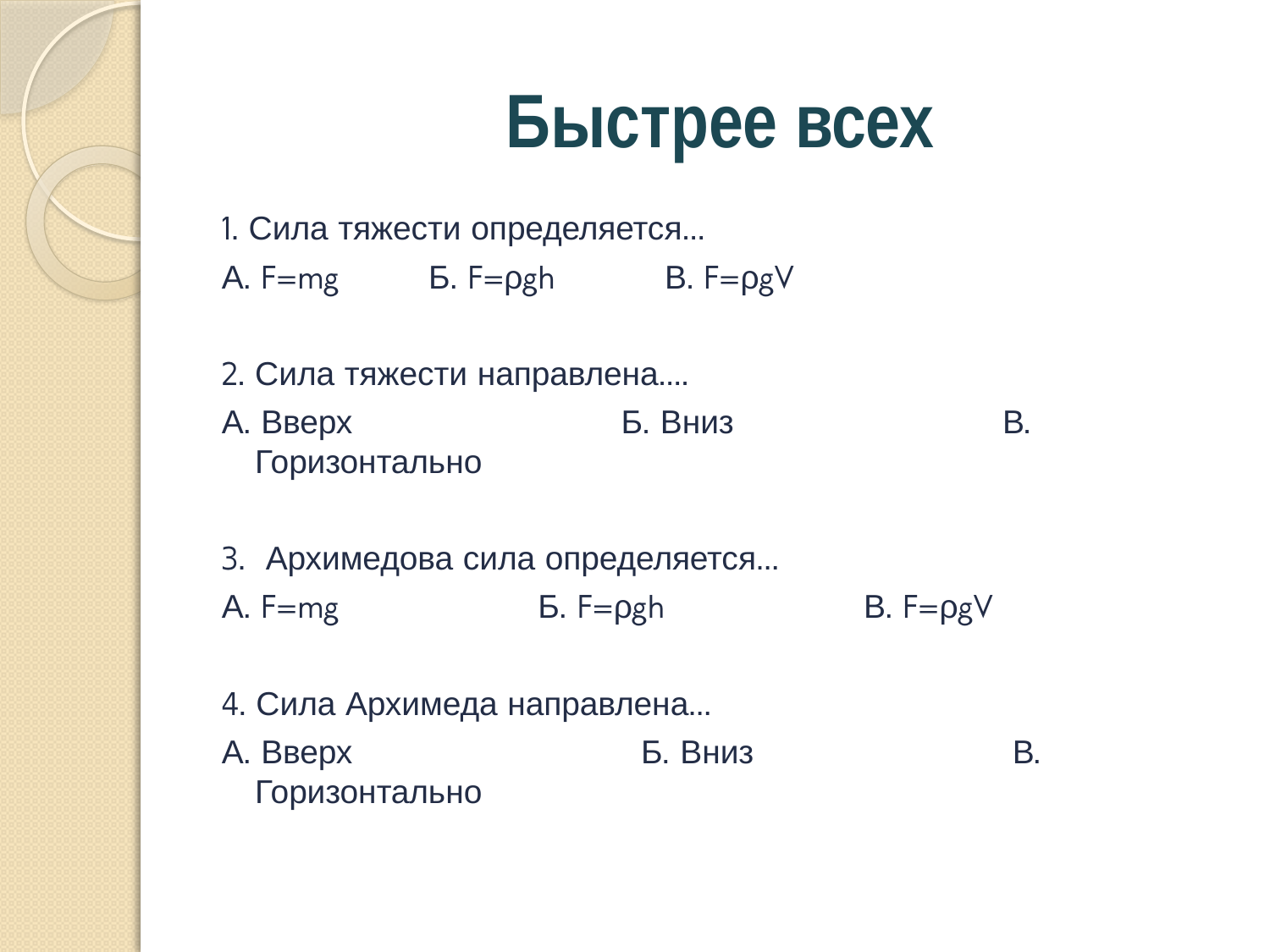

# Быстрее всех
1. Сила тяжести определяется…
А. F=mg         Б. F=ρgh           В. F=ρgV

2. Сила тяжести направлена….
А. Вверх                           Б. Вниз                           В. Горизонтально

3.  Архимедова сила определяется…
А. F=mg                    Б. F=ρgh                    В. F=ρgV

4. Сила Архимеда направлена…
А. Вверх                             Б. Вниз                          В. Горизонтально